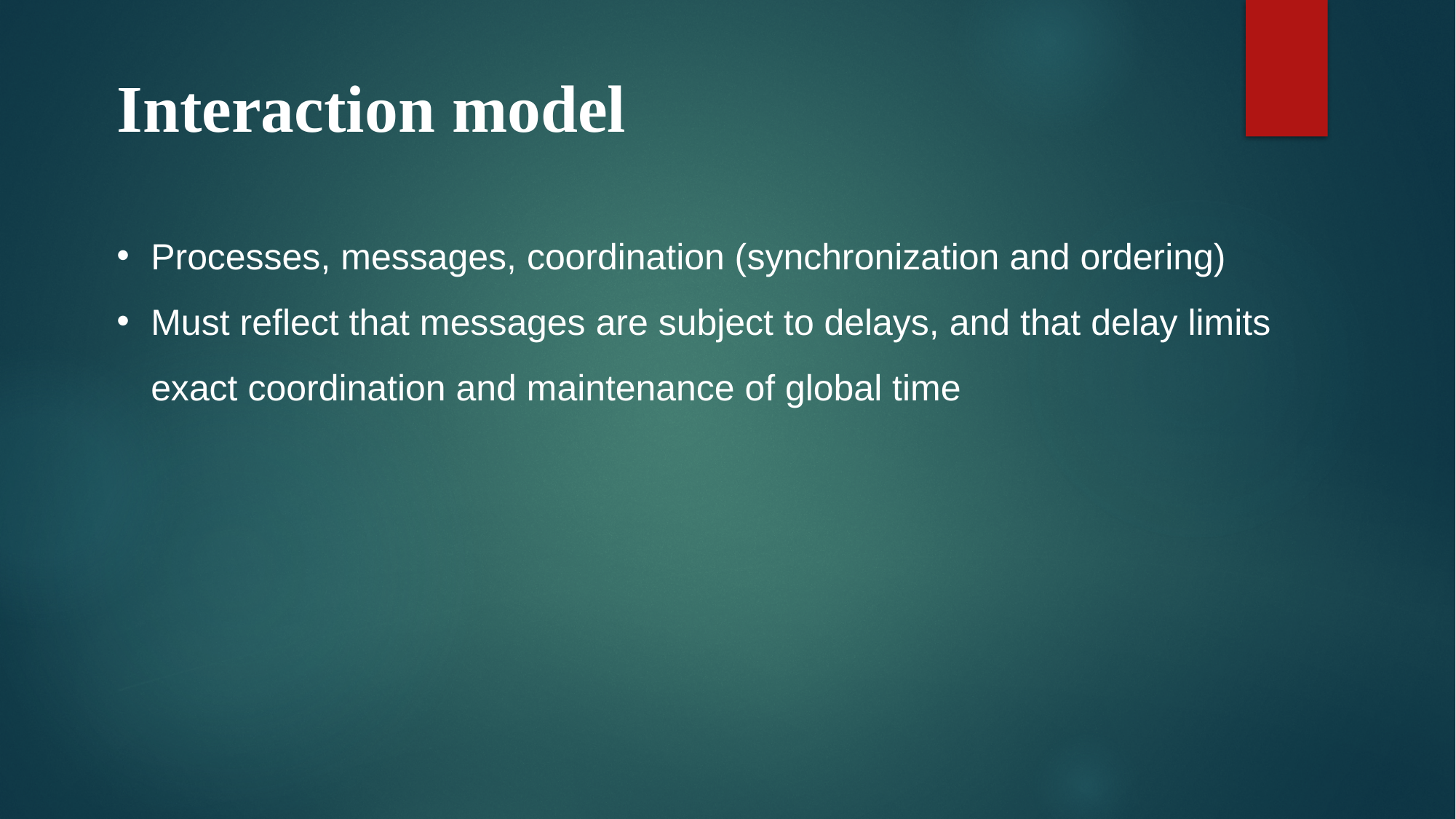

Interaction model

Processes, messages, coordination (synchronization and ordering)
Must reflect that messages are subject to delays, and that delay limits exact coordination and maintenance of global time